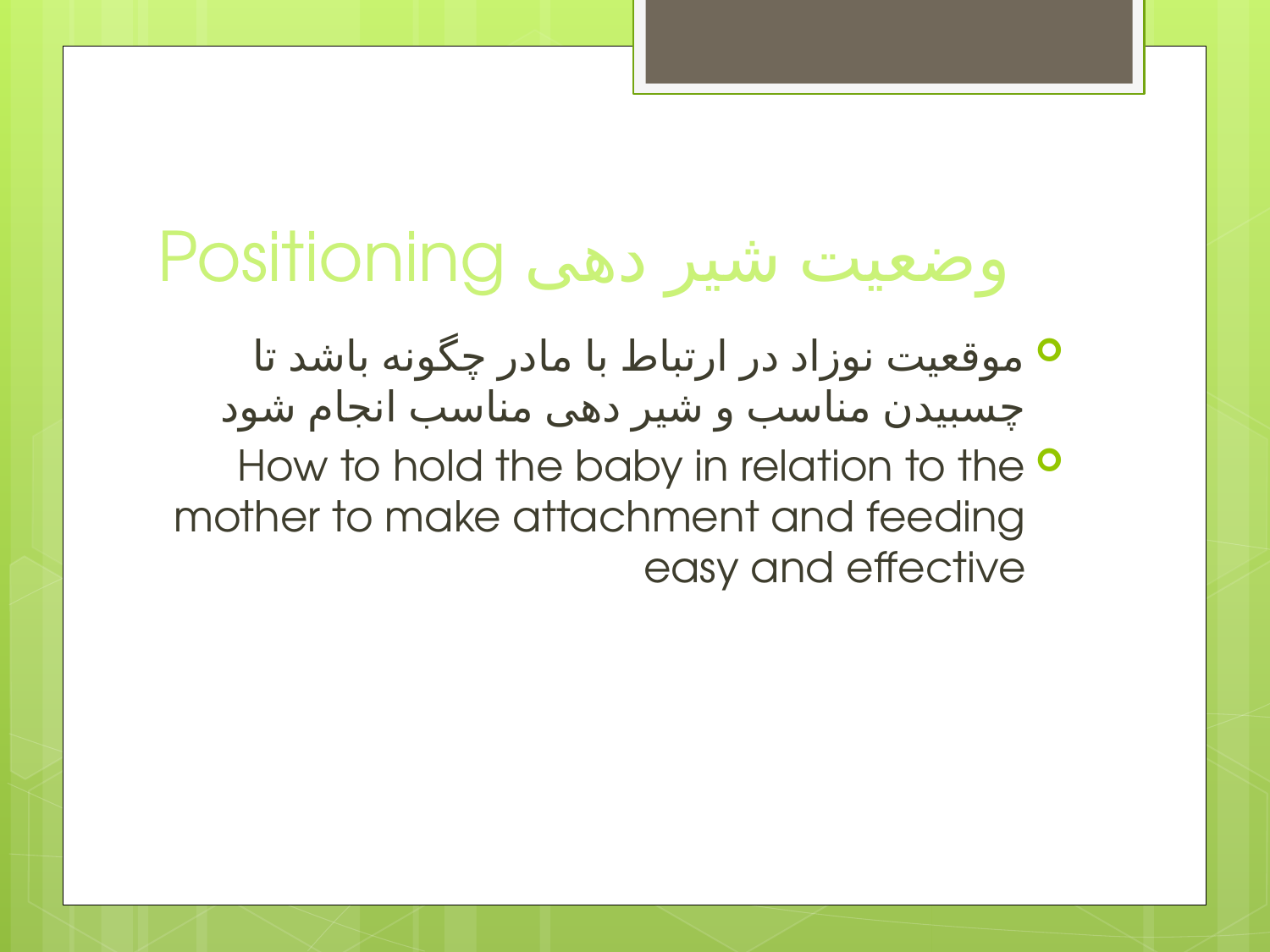

# وضعیت شیر دهی Positioning
موقعیت نوزاد در ارتباط با مادر چگونه باشد تا چسبیدن مناسب و شیر دهی مناسب انجام شود
How to hold the baby in relation to the mother to make attachment and feeding easy and effective